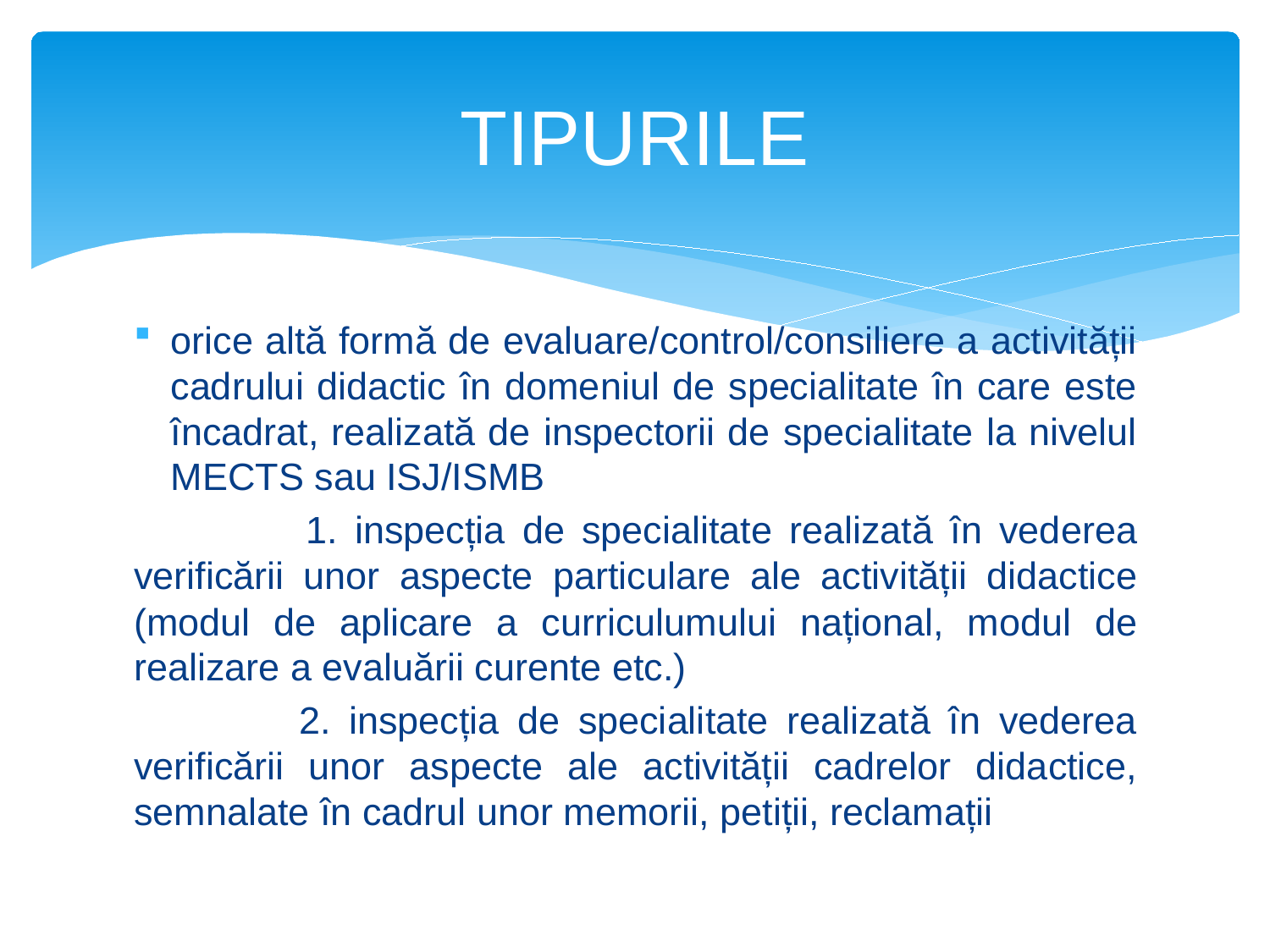

# TIPURILE

orice altă formă de evaluare/control/consiliere a activității cadrului didactic în domeniul de specialitate în care este încadrat, realizată de inspectorii de specialitate la nivelul MECTS sau ISJ/ISMB
          1. inspecția de specialitate realizată în vederea verificării unor aspecte particulare ale activității didactice (modul de aplicare a curriculumului național, modul de realizare a evaluării curente etc.)
         2. inspecția de specialitate realizată în vederea verificării unor aspecte ale activității cadrelor didactice, semnalate în cadrul unor memorii, petiții, reclamații